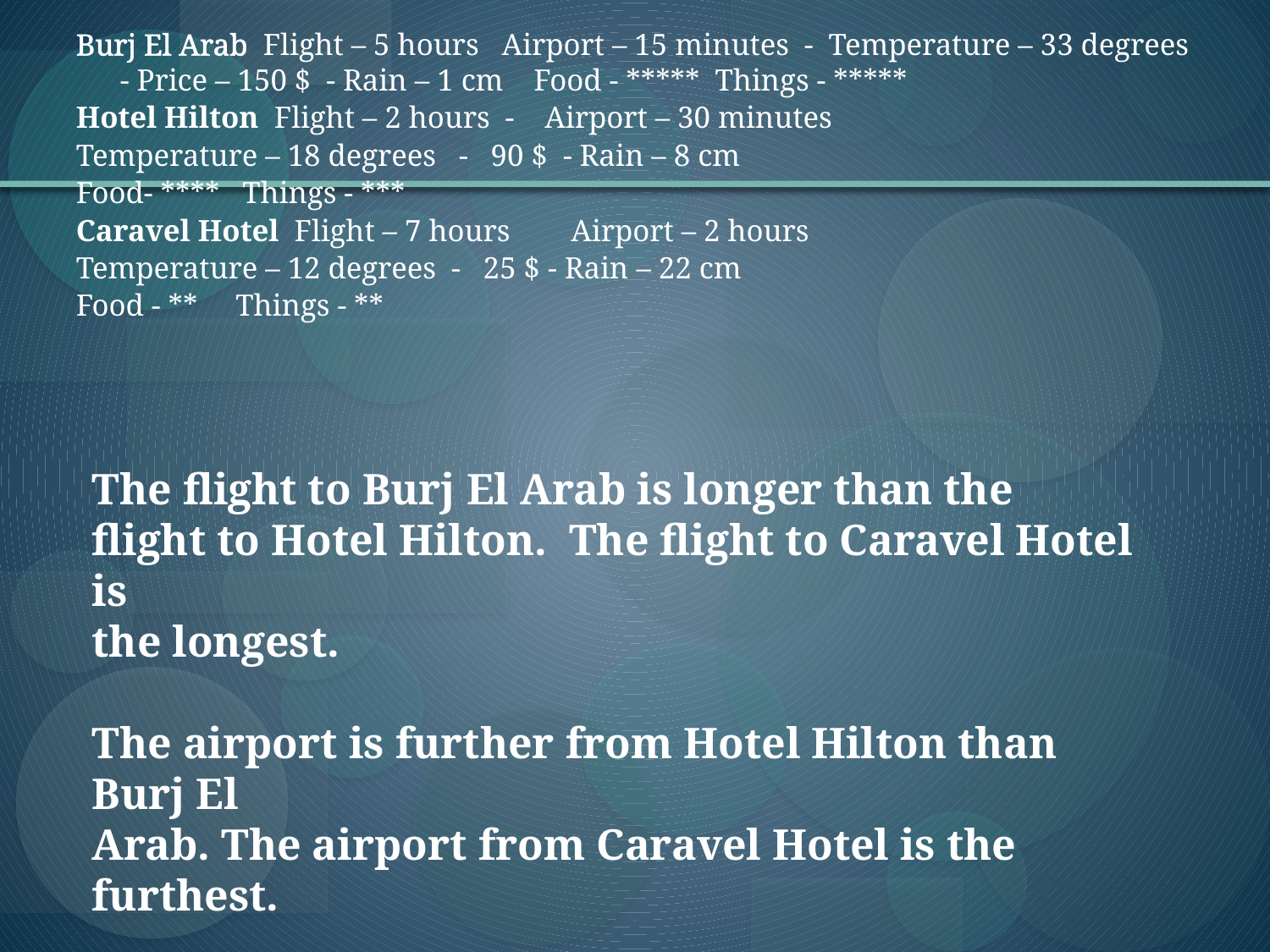

Burj El Arab  Flight – 5 hours   Airport – 15 minutes  -  Temperature – 33 degrees   - Price – 150 $  - Rain – 1 cm    Food - *****  Things - *****
Hotel Hilton  Flight – 2 hours  -    Airport – 30 minutes
Temperature – 18 degrees   -   90 $  - Rain – 8 cm
Food- ****   Things - ***
Caravel Hotel  Flight – 7 hours        Airport – 2 hours
Temperature – 12 degrees  -   25 $ - Rain – 22 cm
Food - **     Things - **

#
The flight to Burj El Arab is longer than the
flight to Hotel Hilton.  The flight to Caravel Hotel is
the longest.

The airport is further from Hotel Hilton than Burj El
Arab. The airport from Caravel Hotel is the furthest.

Hotel Hilton is in a warmer place than Caravel Hotel.
Burj El Arab is in the hottest place.